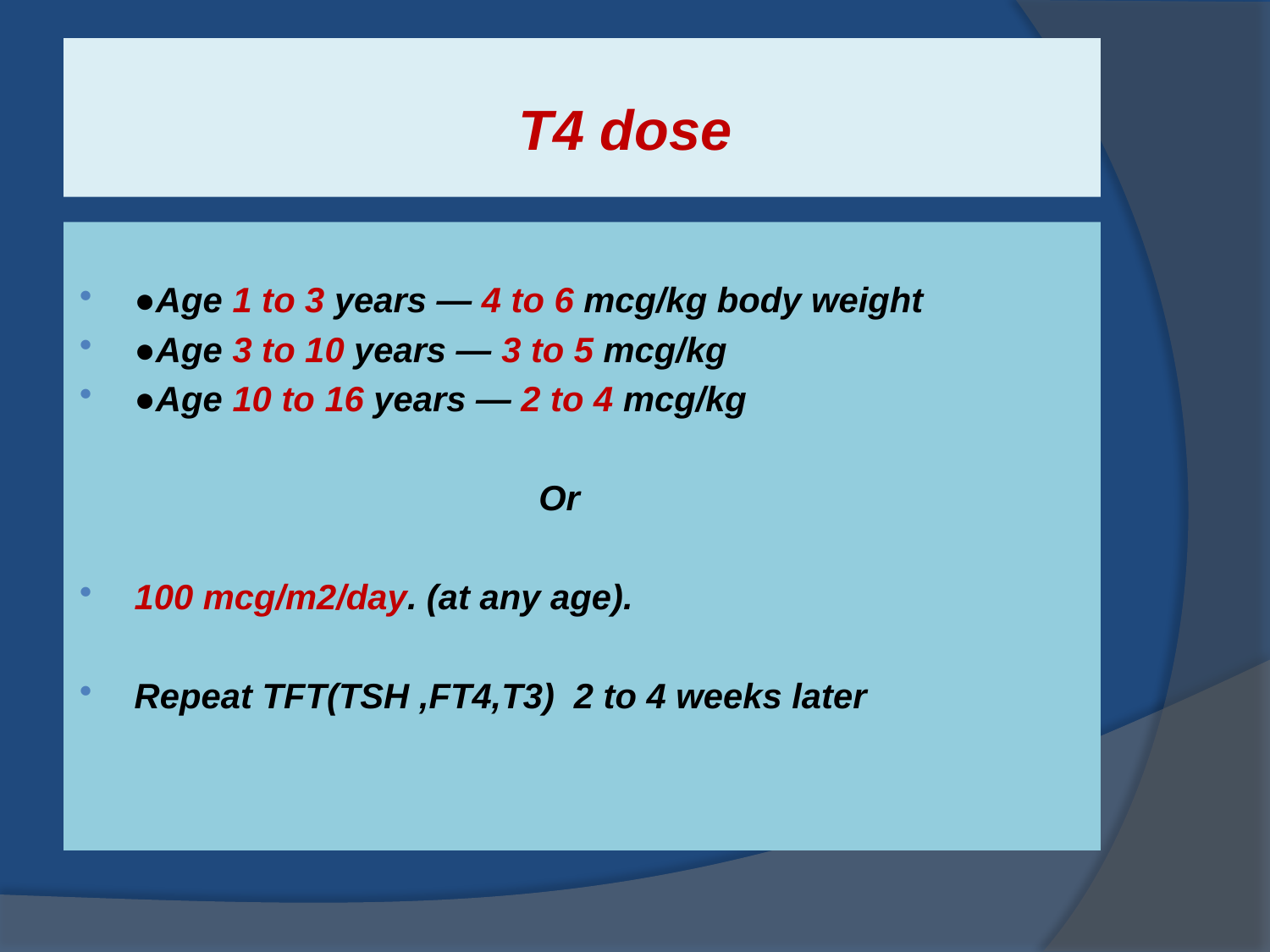

# T4 dose

●Age 1 to 3 years — 4 to 6 mcg/kg body weight
●Age 3 to 10 years — 3 to 5 mcg/kg
●Age 10 to 16 years — 2 to 4 mcg/kg

                                               Or

100 mcg/m2/day. (at any age).

Repeat TFT(TSH ,FT4,T3)  2 to 4 weeks later